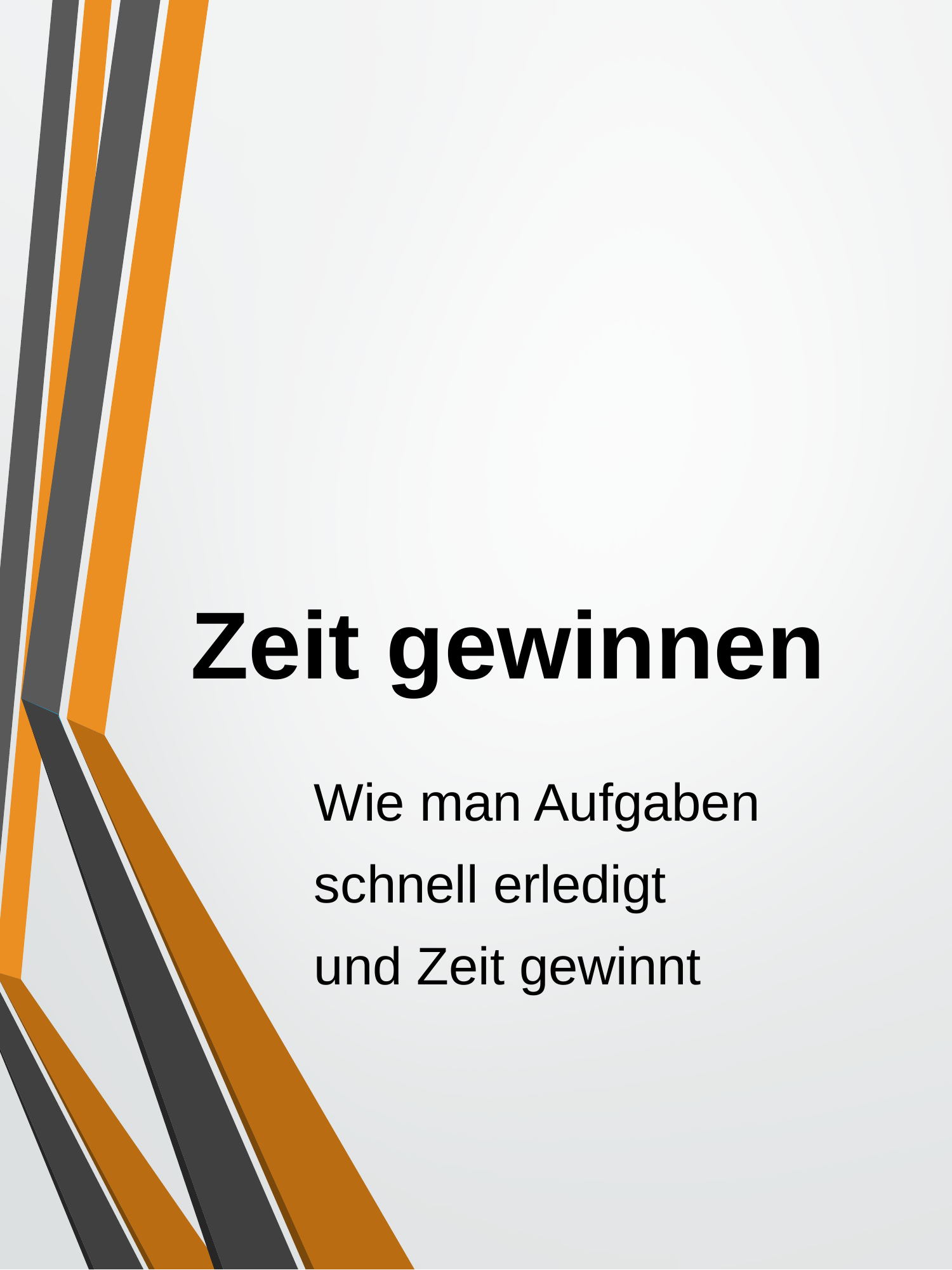

# Zeit gewinnen
Wie man Aufgaben
schnell erledigt
und Zeit gewinnt